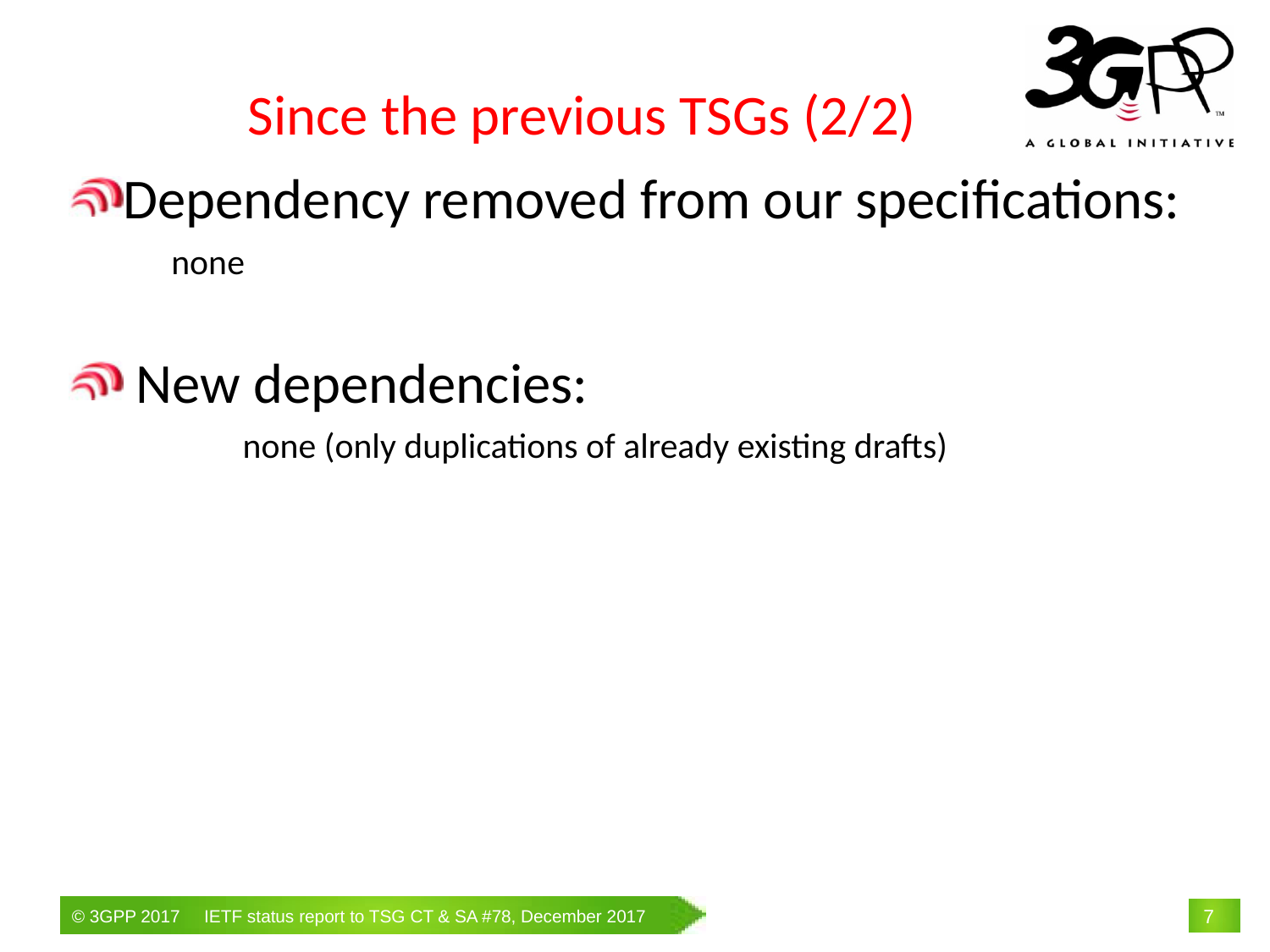

Since the previous TSGs (2/2)
Dependency removed from our specifications:
	none

 New dependencies:
		none (only duplications of already existing drafts)